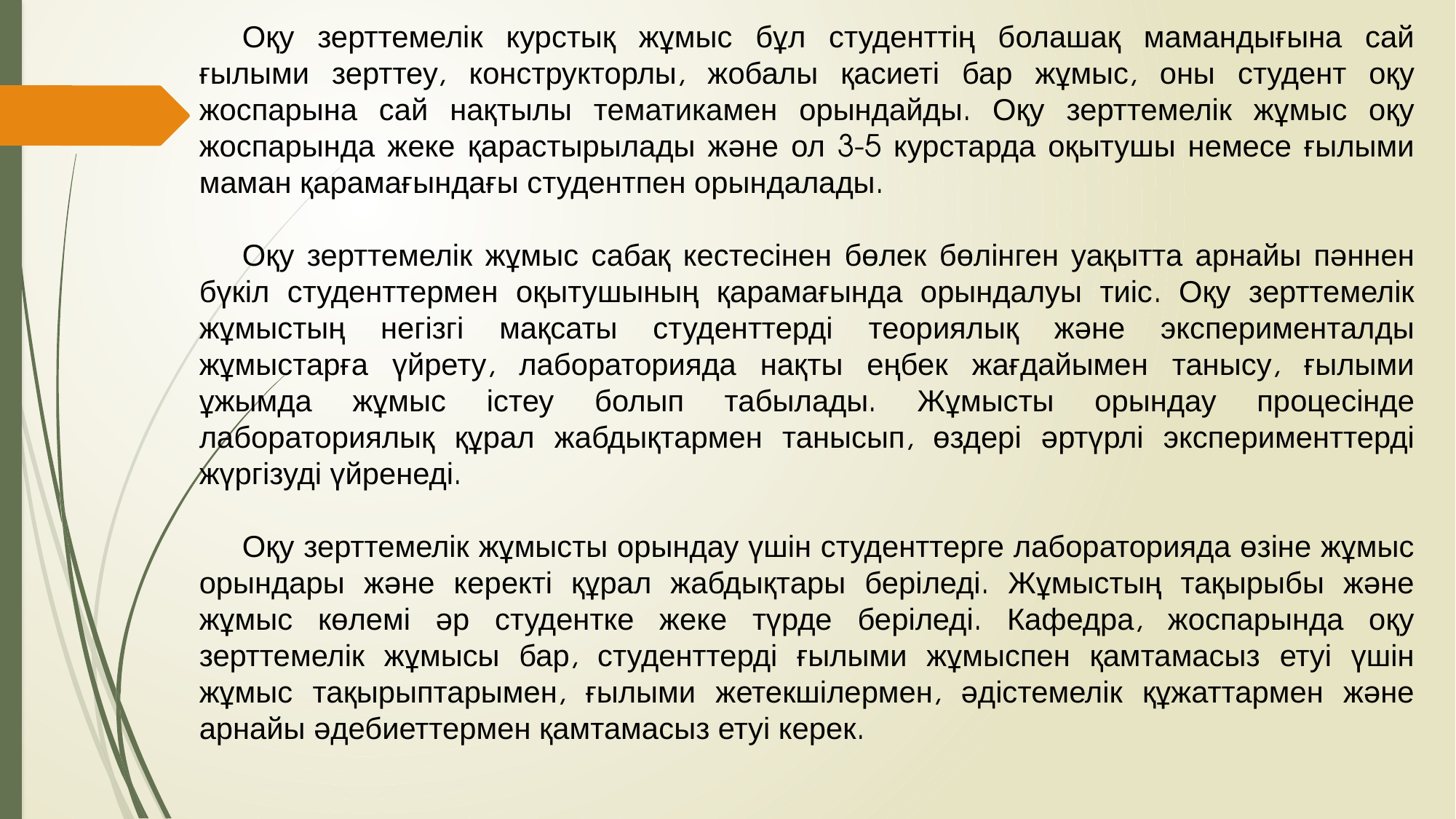

Оқу зерттемелік курстық жұмыс бұл студенттің болашақ мамандығына сай ғылыми зерттеу, конструкторлы, жобалы қасиеті бар жұмыс, оны студент оқу жоспарына сай нақтылы тематикамен орындайды. Оқу зерттемелік жұмыс оқу жоспарында жеке қарастырылады және ол 3-5 курстарда оқытушы немесе ғылыми маман қарамағындағы студентпен орындалады.

Оқу зерттемелік жұмыс сабақ кестесінен бөлек бөлінген уақытта арнайы пәннен бүкіл студенттермен оқытушының қарамағында орындалуы тиіс. Оқу зерттемелік жұмыстың негізгі мақсаты студенттерді теориялық және эксперименталды жұмыстарға үйрету, лабораторияда нақты еңбек жағдайымен танысу, ғылыми ұжымда жұмыс істеу болып табылады. Жұмысты орындау процесінде лабораториялық құрал жабдықтармен танысып, өздері әртүрлі эксперименттерді жүргізуді үйренеді.

Оқу зерттемелік жұмысты орындау үшін студенттерге лабораторияда өзіне жұмыс орындары және керекті құрал жабдықтары беріледі. Жұмыстың тақырыбы және жұмыс көлемі әр студентке жеке түрде беріледі. Кафедра, жоспарында оқу зерттемелік жұмысы бар, студенттерді ғылыми жұмыспен қамтамасыз етуі үшін жұмыс тақырыптарымен, ғылыми жетекшілермен, әдістемелік құжаттармен және арнайы әдебиеттермен қамтамасыз етуі керек.